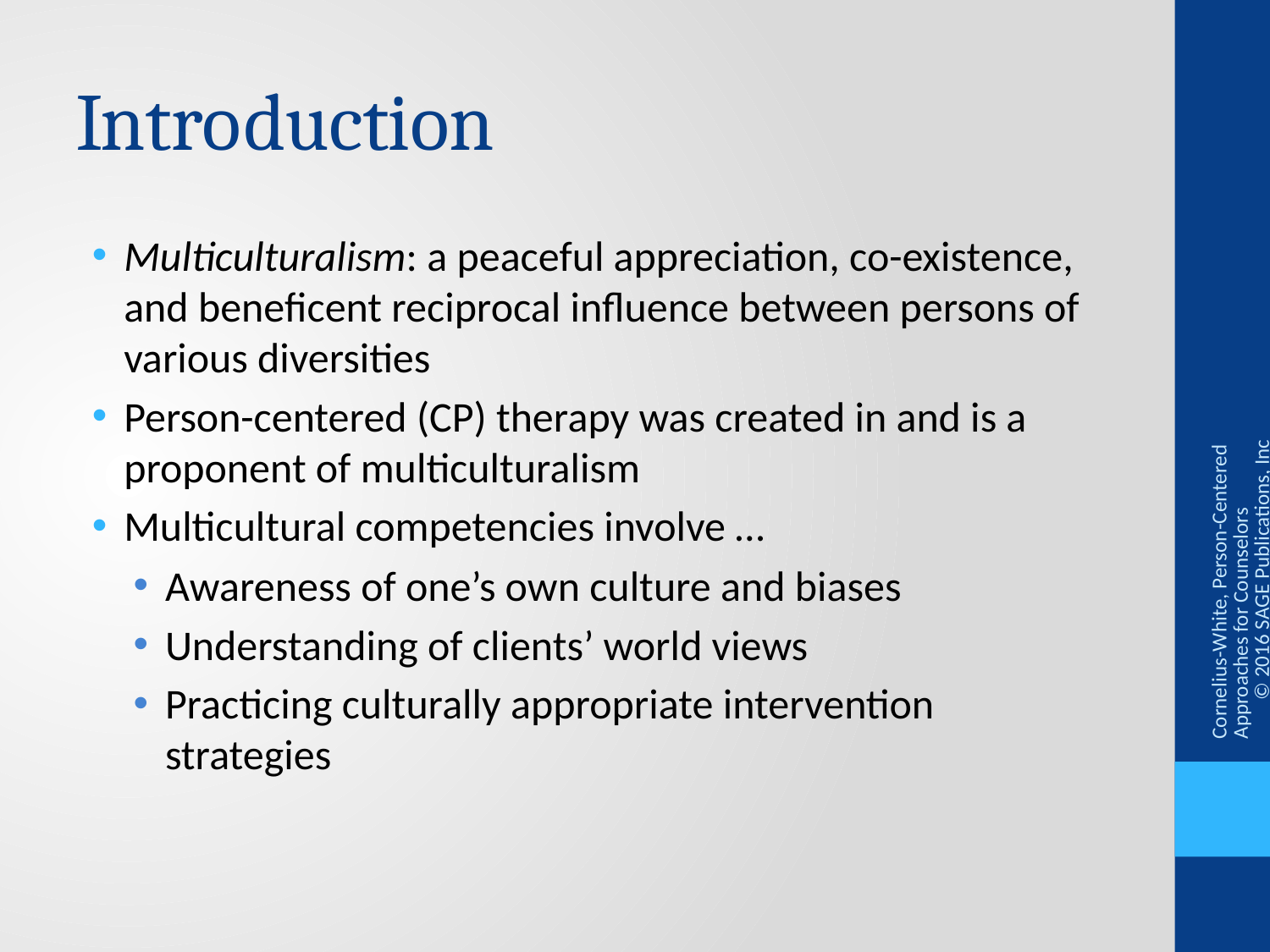

# Introduction
Multiculturalism: a peaceful appreciation, co-existence, and beneficent reciprocal influence between persons of various diversities
Person-centered (CP) therapy was created in and is a proponent of multiculturalism
Multicultural competencies involve …
Awareness of one’s own culture and biases
Understanding of clients’ world views
Practicing culturally appropriate intervention strategies

Cornelius-White, Person-Centered Approaches for Counselors                      © 2016 SAGE Publications, Inc.